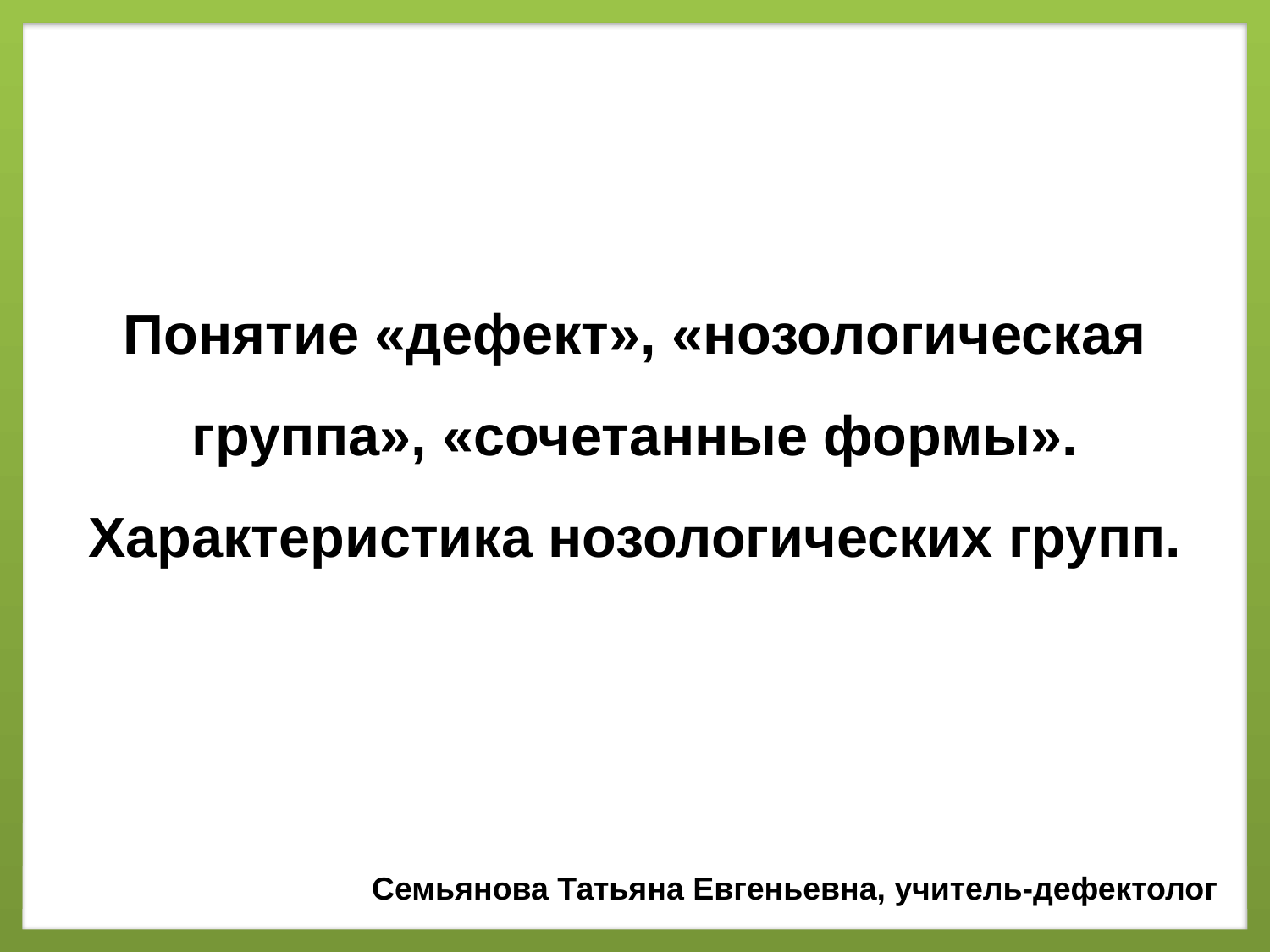

Понятие «дефект», «нозологическая группа», «сочетанные формы».
Характеристика нозологических групп.
Семьянова Татьяна Евгеньевна, учитель-дефектолог